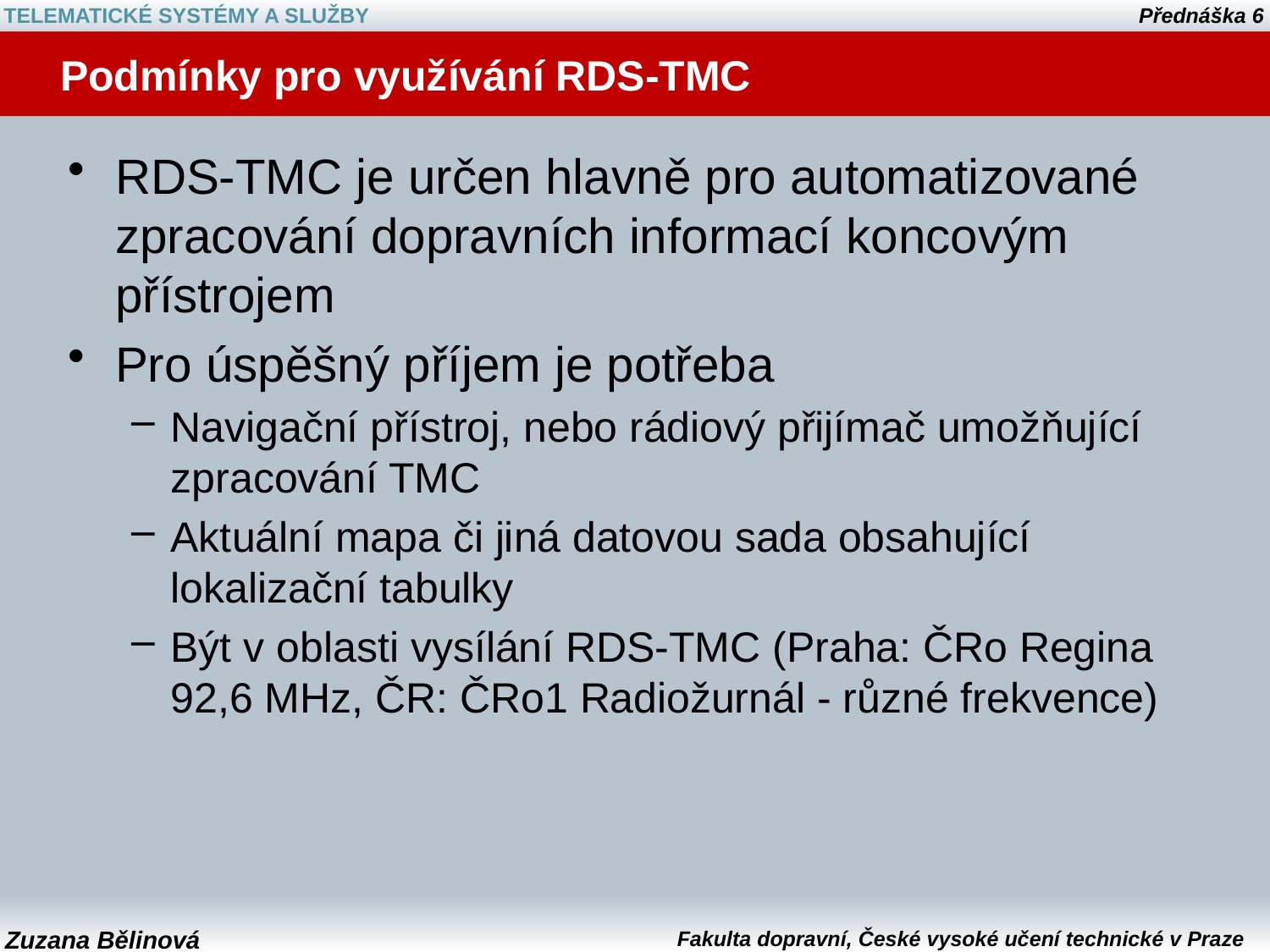

# Podmínky pro využívání RDS-TMC
RDS-TMC je určen hlavně pro automatizované zpracování dopravních informací koncovým přístrojem
Pro úspěšný příjem je potřeba
Navigační přístroj, nebo rádiový přijímač umožňující zpracování TMC
Aktuální mapa či jiná datovou sada obsahující lokalizační tabulky
Být v oblasti vysílání RDS-TMC (Praha: ČRo Regina 92,6 MHz, ČR: ČRo1 Radiožurnál - různé frekvence)